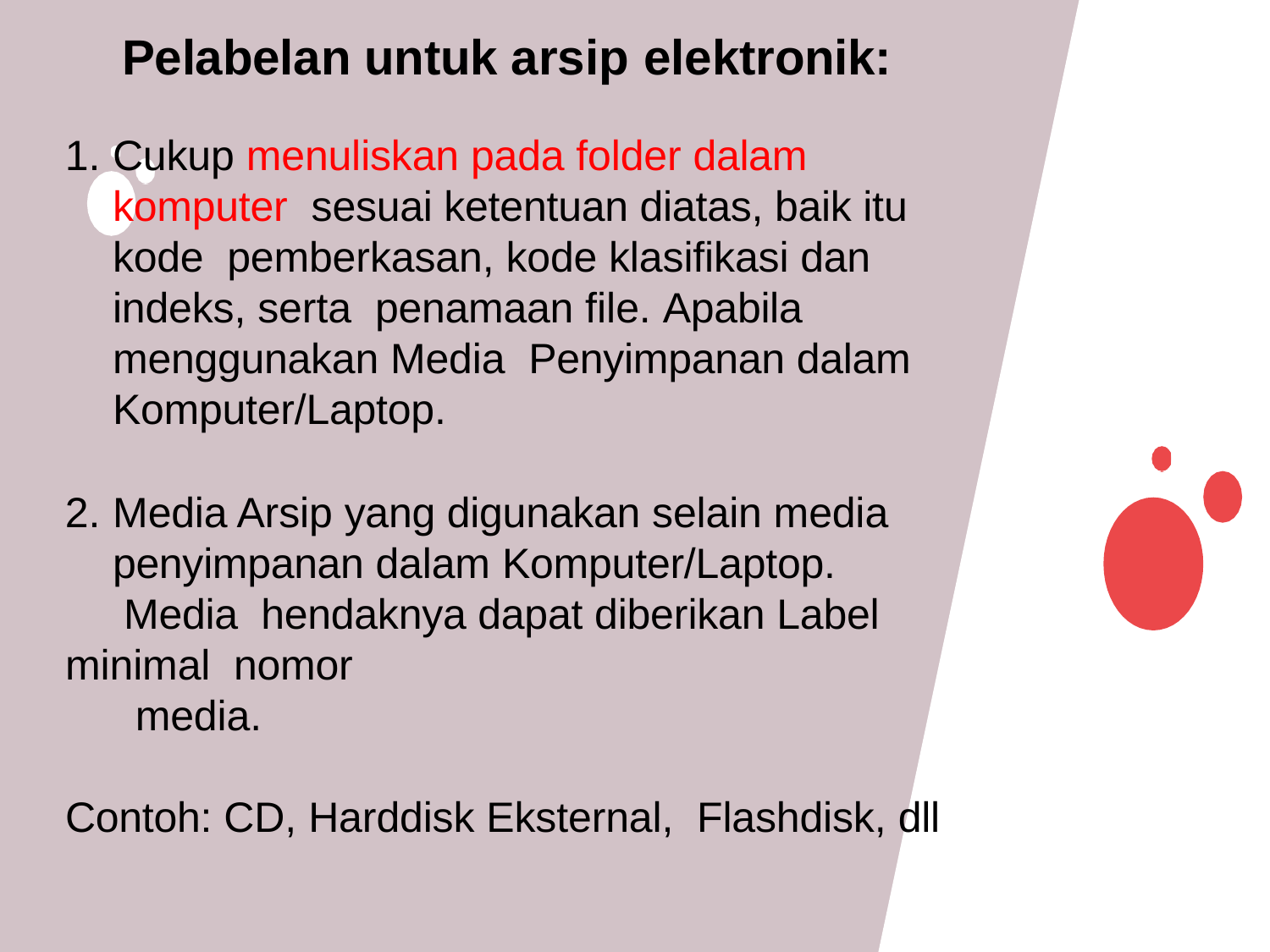

# Pelabelan untuk arsip elektronik:
Cukup menuliskan pada folder dalam komputer  sesuai ketentuan diatas, baik itu kode  pemberkasan, kode klasifikasi dan indeks, serta  penamaan file. Apabila menggunakan Media  Penyimpanan dalam Komputer/Laptop.

Media Arsip yang digunakan selain media  penyimpanan dalam Komputer/Laptop.
     Media  hendaknya dapat diberikan Label minimal  nomor
      media.

Contoh: CD, Harddisk Eksternal,  Flashdisk, dll